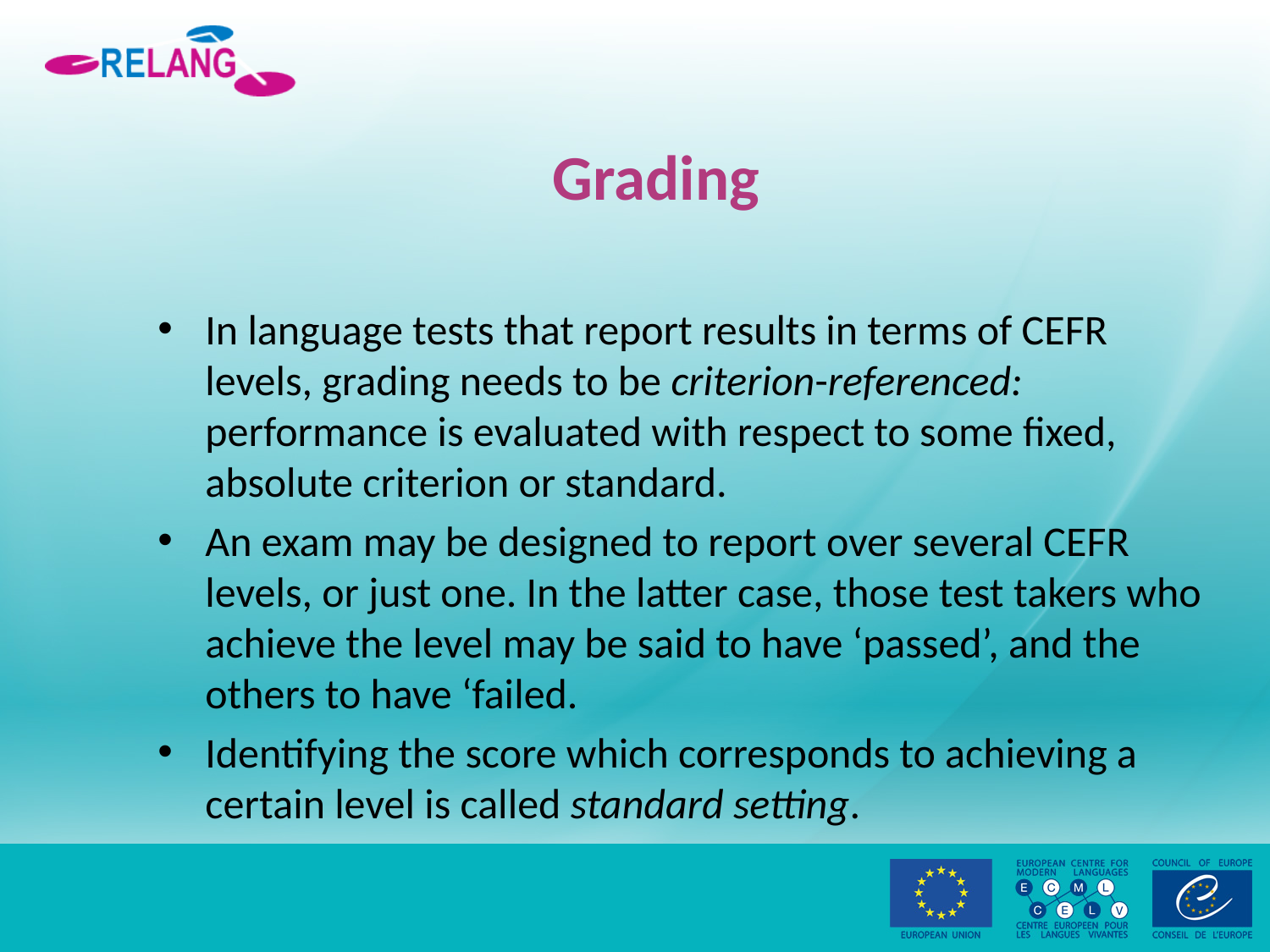

# Grading
In language tests that report results in terms of CEFR levels, grading needs to be criterion-referenced: performance is evaluated with respect to some fixed, absolute criterion or standard.
An exam may be designed to report over several CEFR levels, or just one. In the latter case, those test takers who achieve the level may be said to have ‘passed’, and the others to have ‘failed.
Identifying the score which corresponds to achieving a certain level is called standard setting.